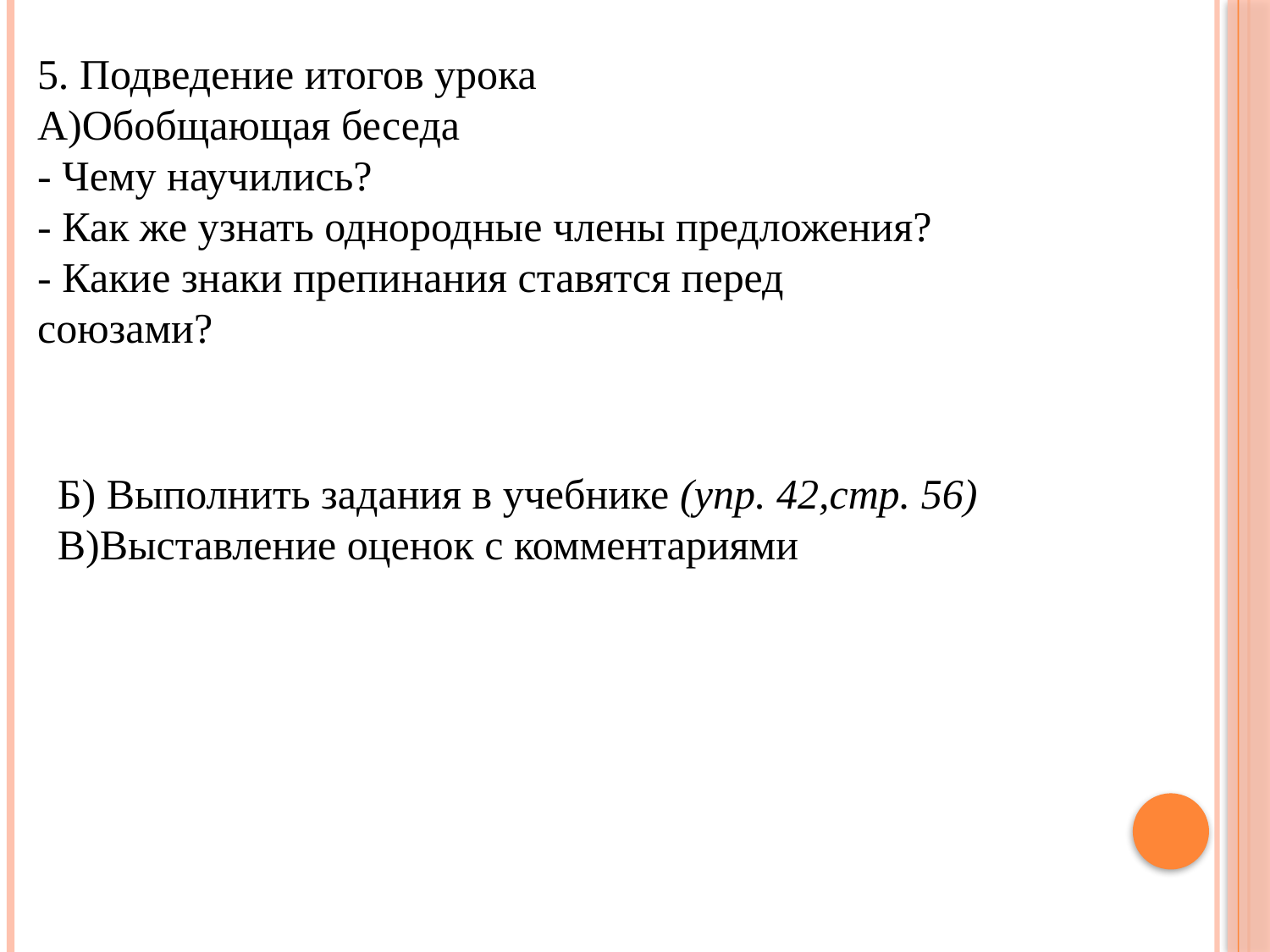

5. Подведение итогов урока
А)Обобщающая беседа
- Чему научились?
- Как же узнать однородные члены предложения?
- Какие знаки препинания ставятся перед союзами?
Б) Выполнить задания в учебнике (упр. 42,стр. 56)
В)Выставление оценок с комментариями